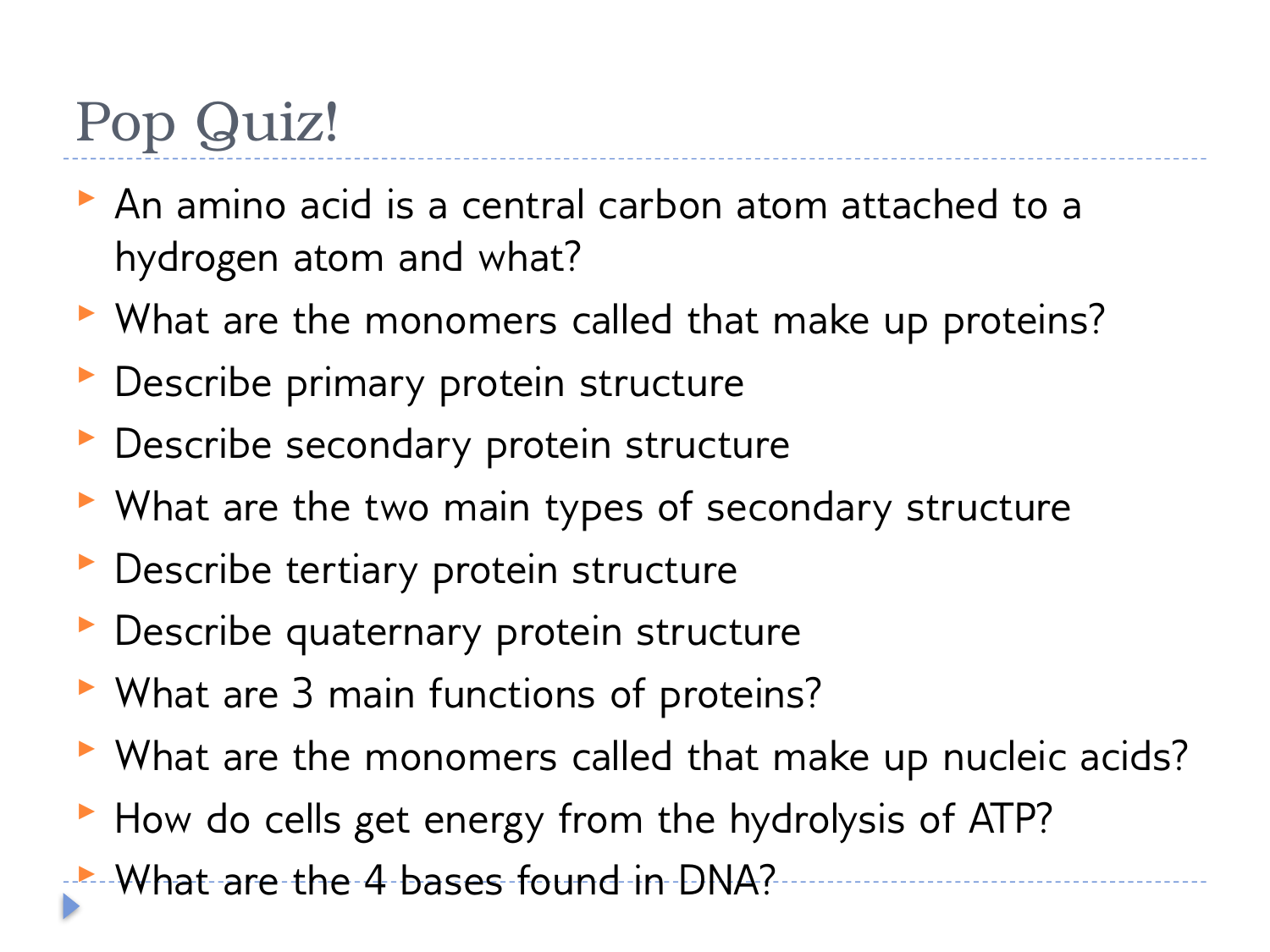

# Pop Quiz!
An amino acid is a central carbon atom attached to a hydrogen atom and what?
What are the monomers called that make up proteins?
Describe primary protein structure
Describe secondary protein structure
What are the two main types of secondary structure
Describe tertiary protein structure
Describe quaternary protein structure
What are 3 main functions of proteins?
What are the monomers called that make up nucleic acids?
How do cells get energy from the hydrolysis of ATP?
What are the 4 bases found in DNA?